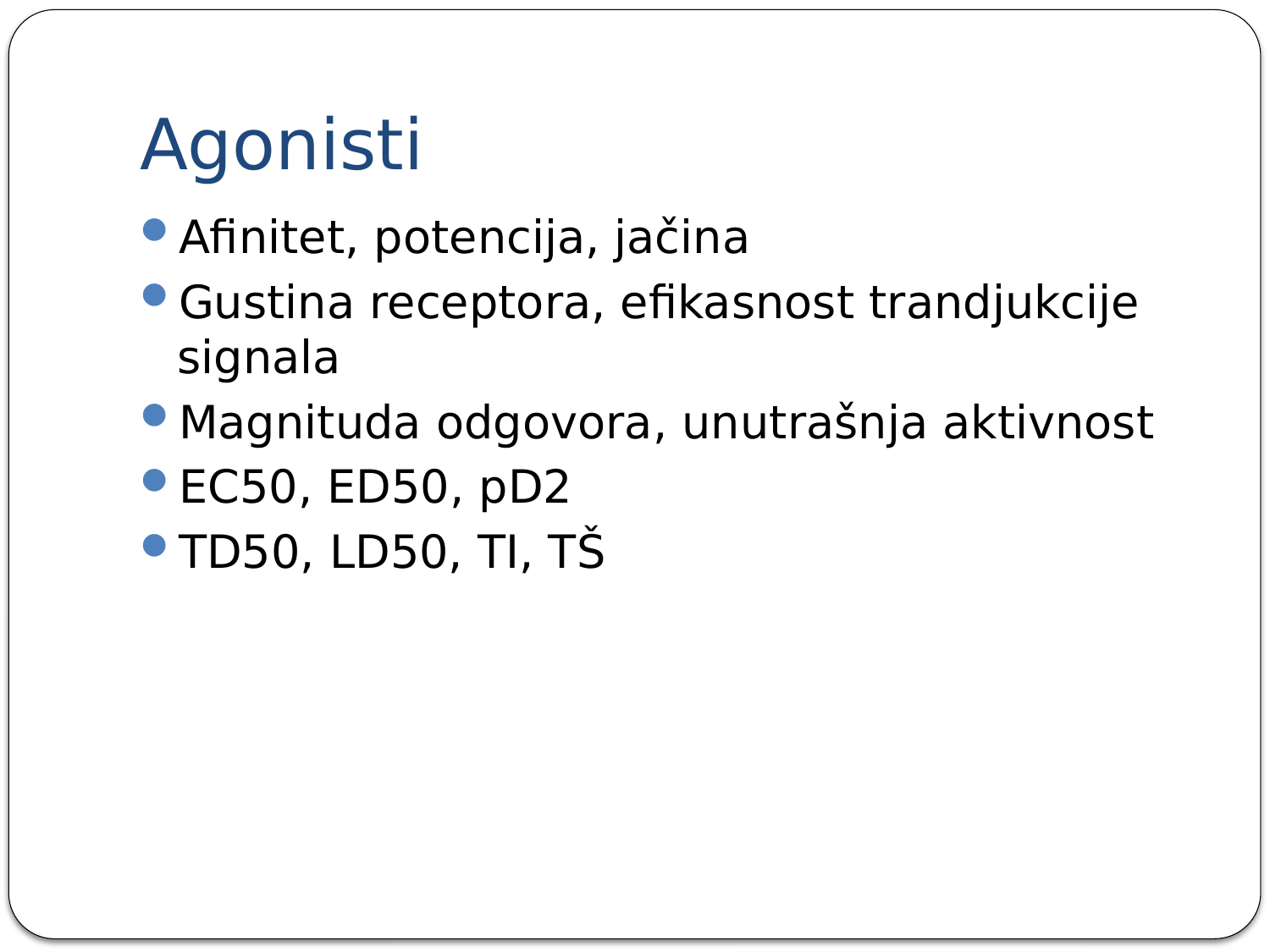

# Agonisti
Afinitet, potencija, jačina
Gustina receptora, efikasnost trandjukcije signala
Magnituda odgovora, unutrašnja aktivnost
EC50, ED50, pD2
TD50, LD50, TI, TŠ